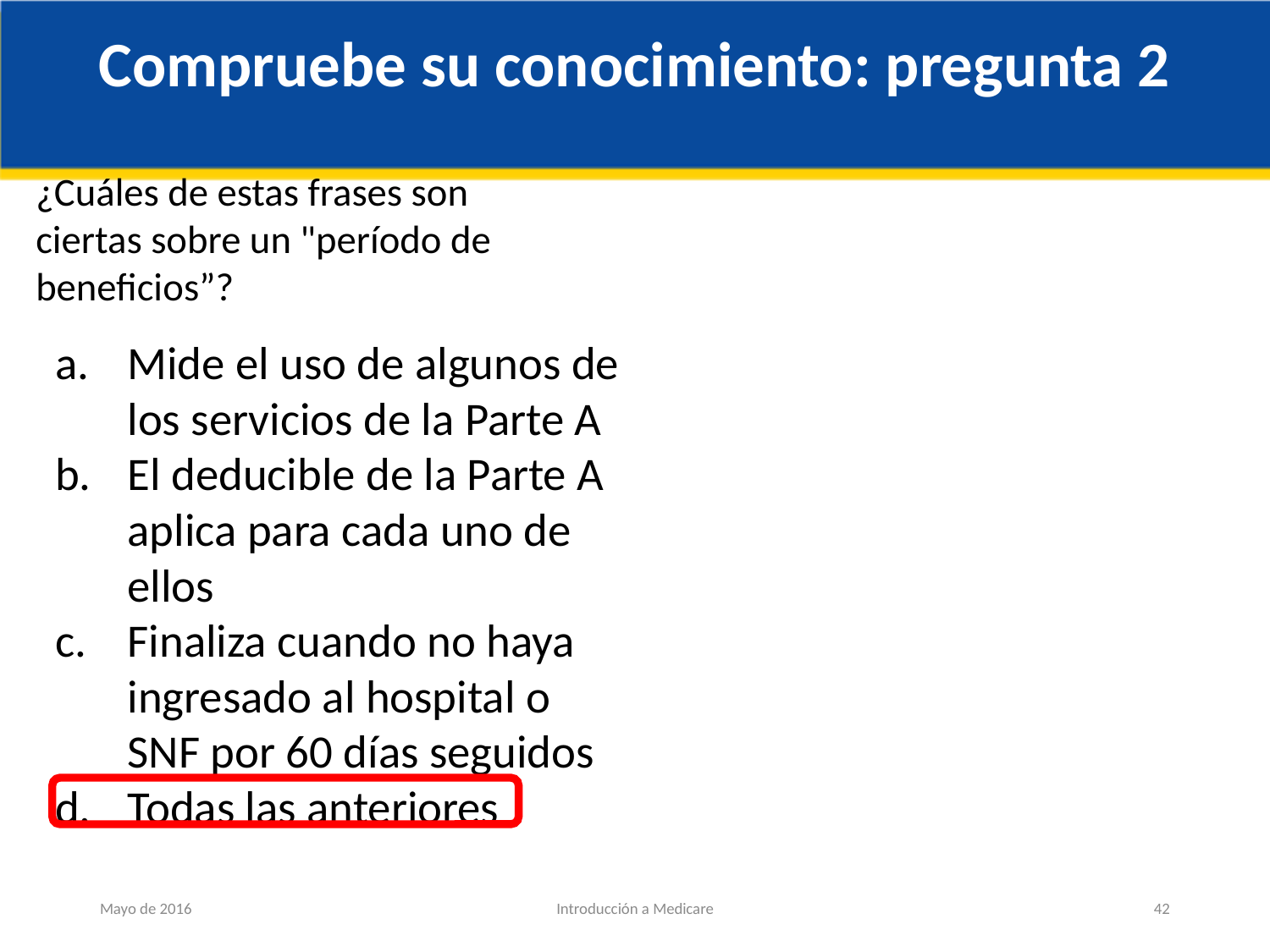

Compruebe su conocimiento: pregunta 2
# ¿Cuáles de estas frases son ciertas sobre un "período de beneficios”?
Mide el uso de algunos de los servicios de la Parte A
El deducible de la Parte A aplica para cada uno de ellos
Finaliza cuando no haya ingresado al hospital o SNF por 60 días seguidos
Todas las anteriores

Mayo de 2016
Introducción a Medicare
42